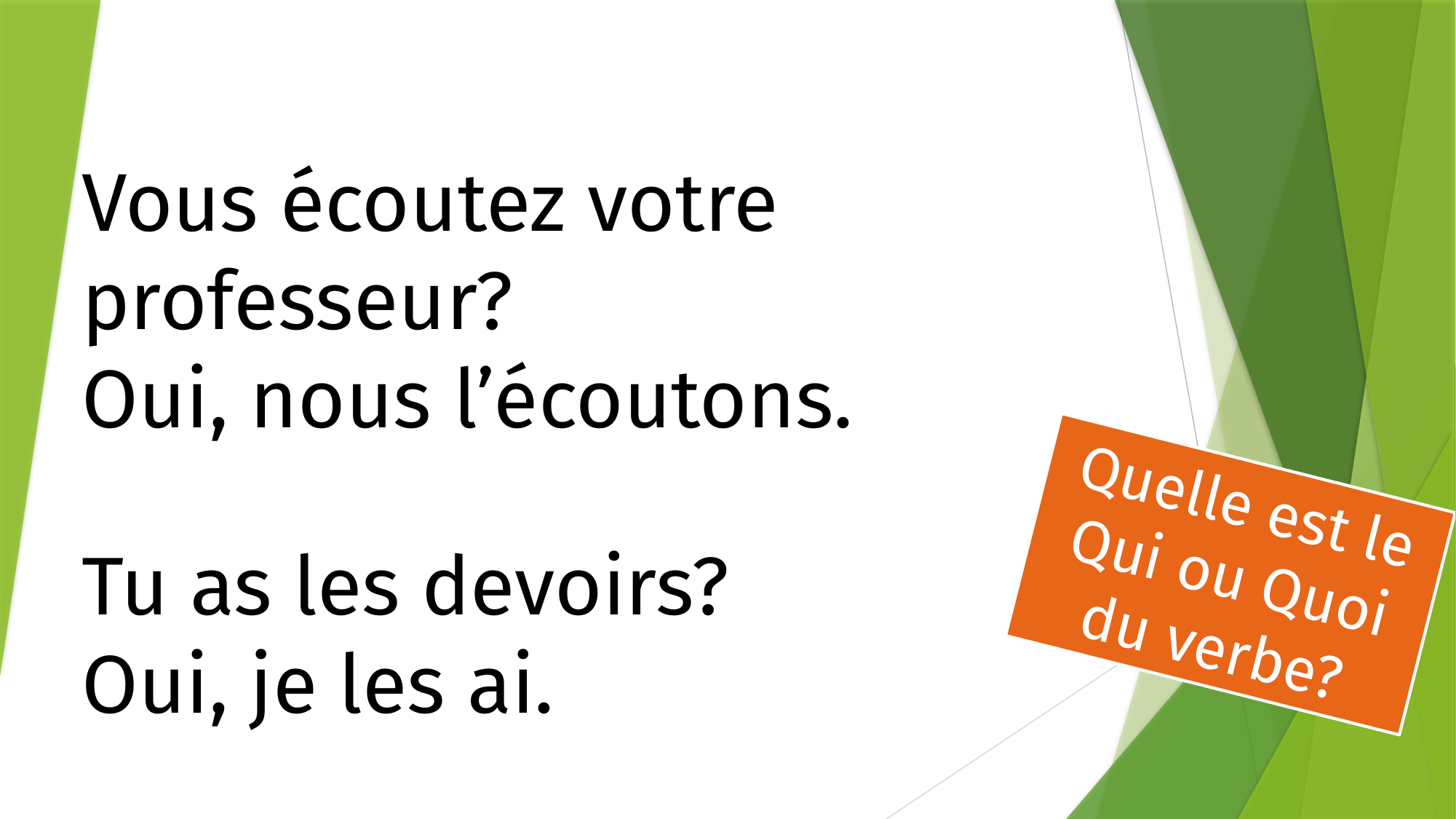

Vous écoutez votre professeur?
Oui, nous l’écoutons.
Quelle est le Qui ou Quoi du verbe?
Tu as les devoirs?
Oui, je les ai.